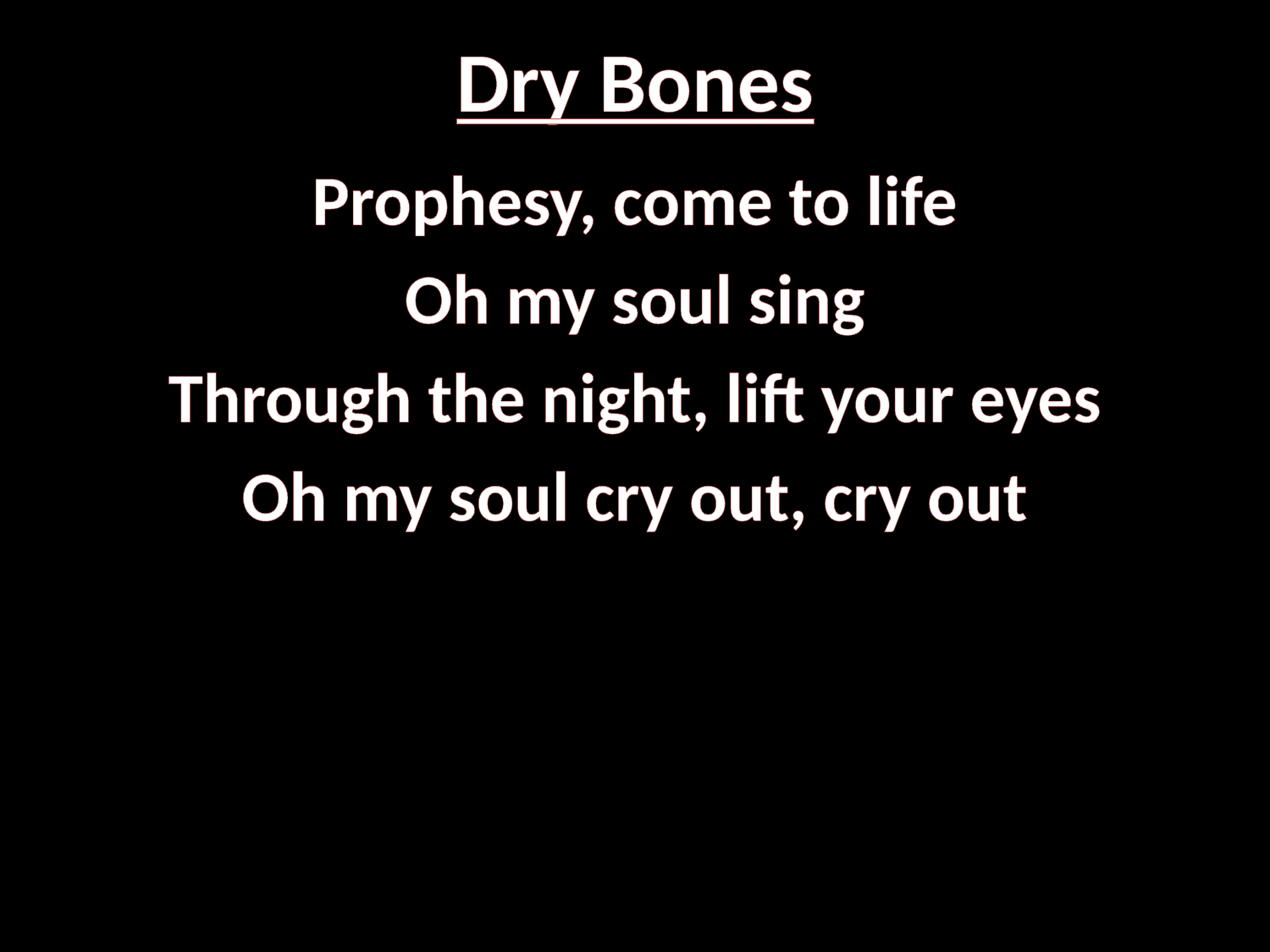

# Dry Bones
Prophesy, come to life
Oh my soul sing
Through the night, lift your eyes
Oh my soul cry out, cry out